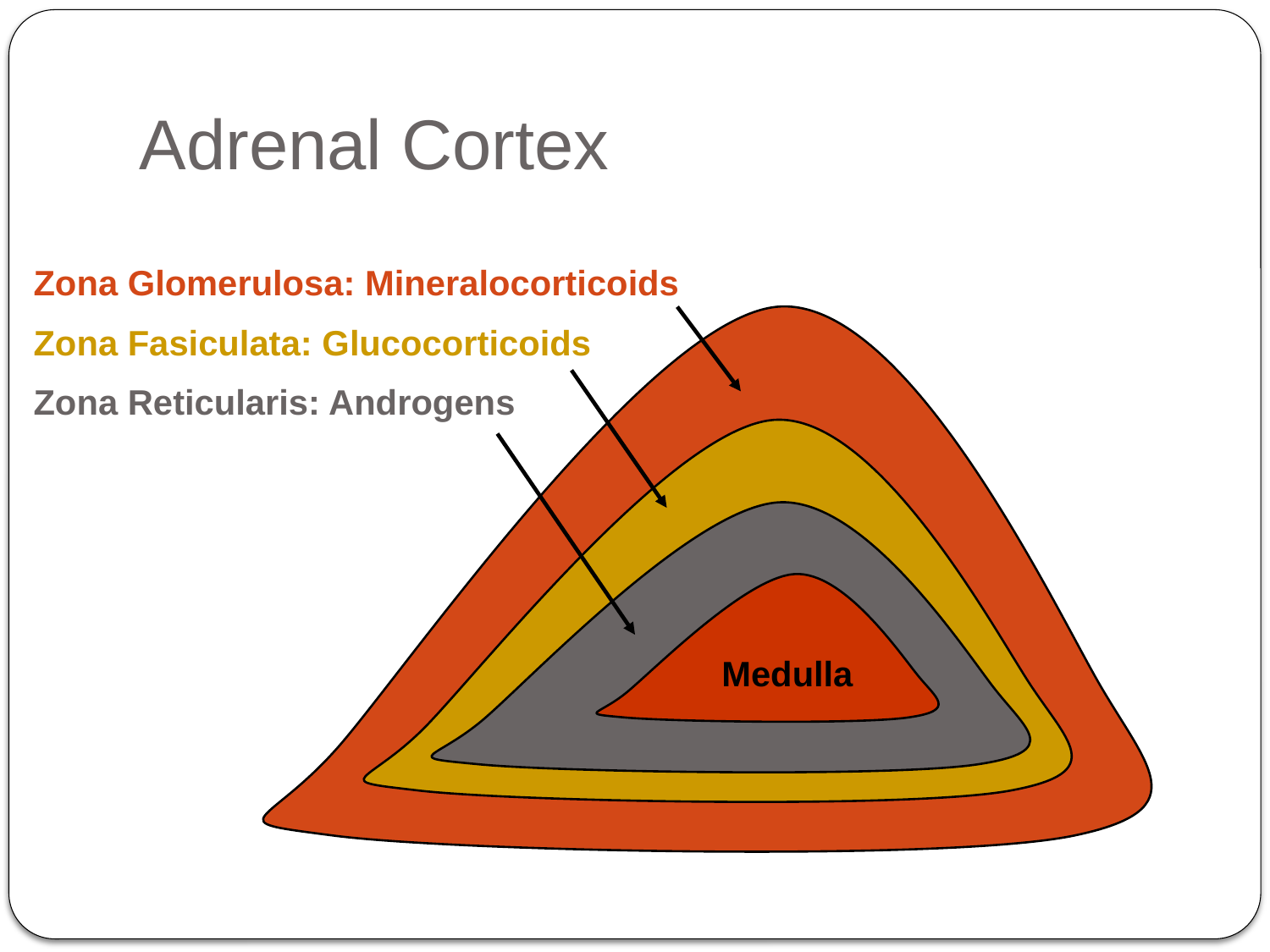

# Adrenal Cortex
Zona Glomerulosa: Mineralocorticoids
Zona Fasiculata: Glucocorticoids
Zona Reticularis: Androgens

Medulla